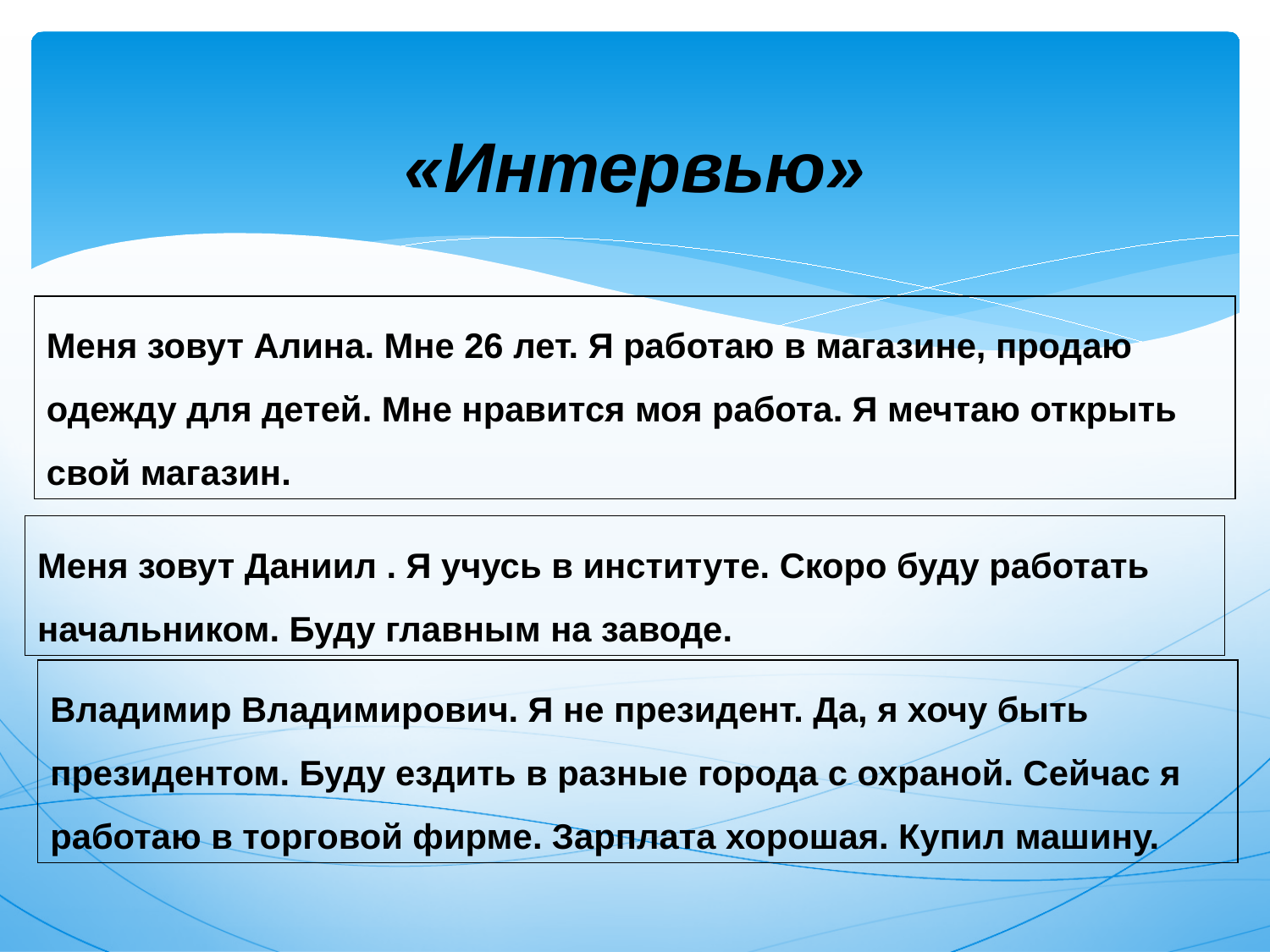

«Интервью»
Меня зовут Алина. Мне 26 лет. Я работаю в магазине, продаю одежду для детей. Мне нравится моя работа. Я мечтаю открыть свой магазин.
Меня зовут Даниил . Я учусь в институте. Скоро буду работать начальником. Буду главным на заводе.
Владимир Владимирович. Я не президент. Да, я хочу быть президентом. Буду ездить в разные города с охраной. Сейчас я работаю в торговой фирме. Зарплата хорошая. Купил машину.